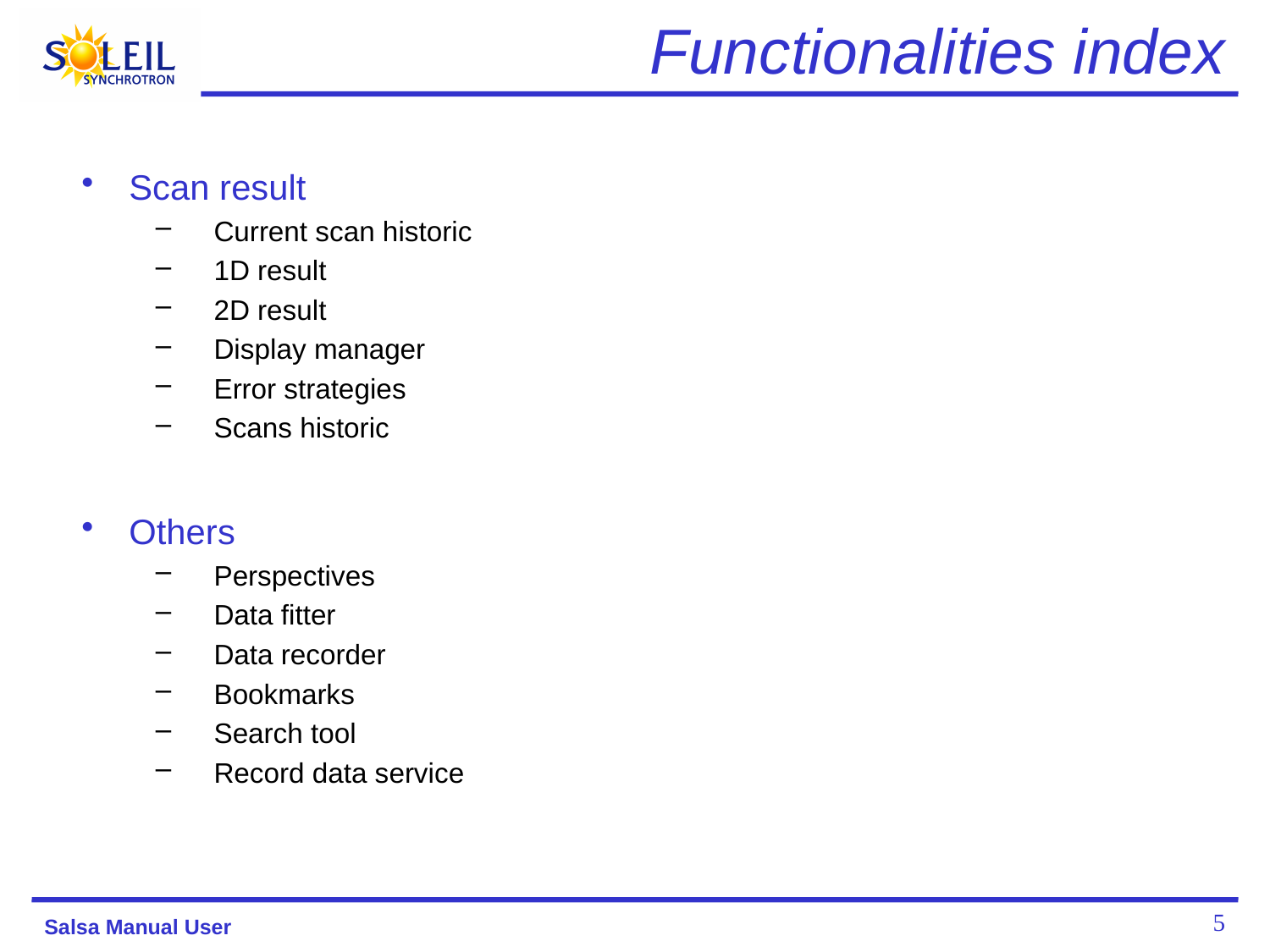

# Functionalities index
Scan result
Current scan historic
1D result
2D result
Display manager
Error strategies
Scans historic

Others
Perspectives
Data fitter
Data recorder
Bookmarks
Search tool
Record data service

5